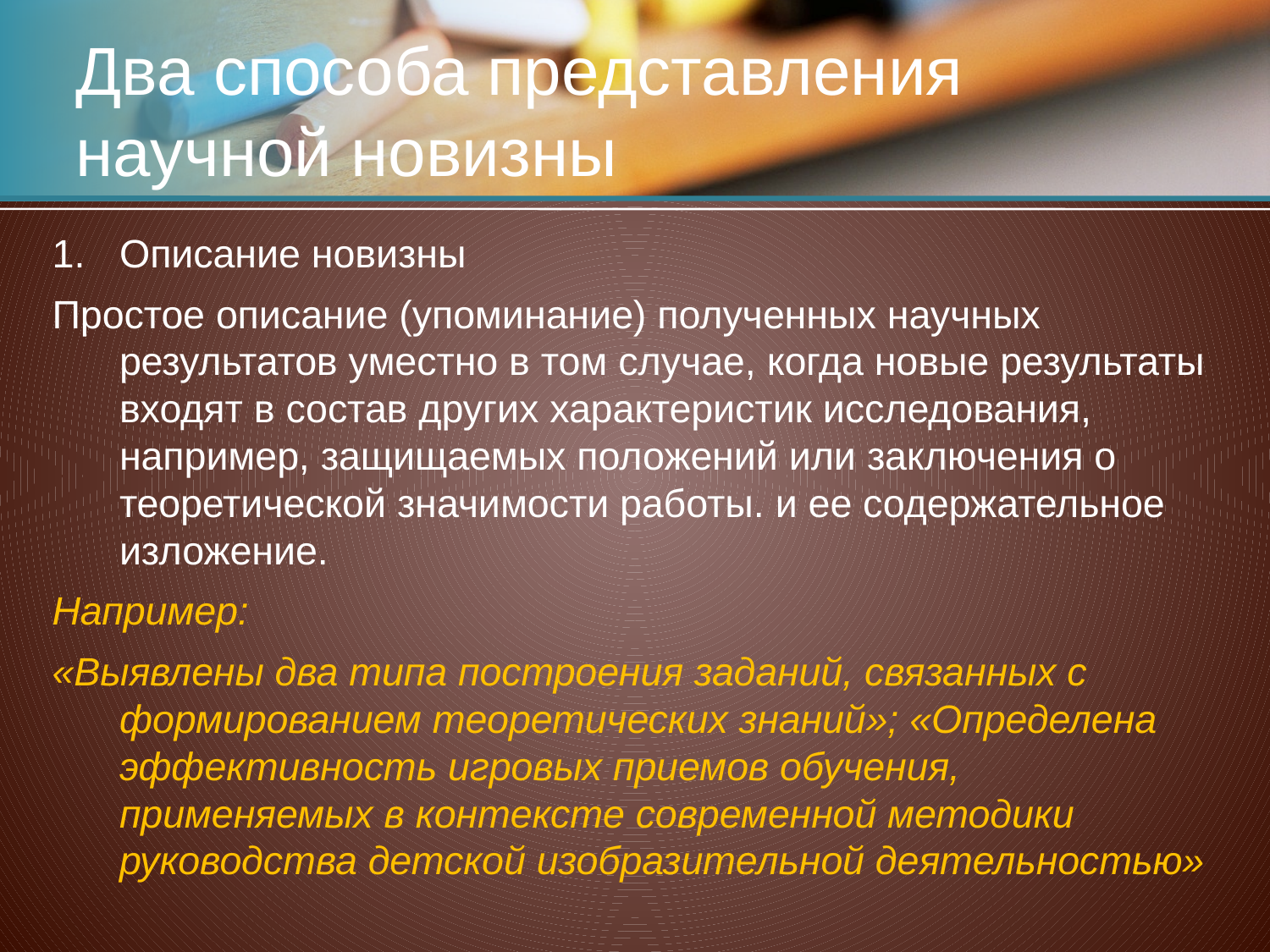

# Два способа представления научной новизны
Описание новизны
Простое описание (упоминание) полученных научных результатов уместно в том случае, когда новые результаты входят в состав других характеристик исследования, например, защищаемых положений или заключения о теоретической значимости работы. и ее содержательное изложение.
Например:
«Выявлены два типа построения заданий, связанных с формированием теоретических знаний»; «Определена эффективность игровых приемов обучения, применяемых в контексте современной методики руководства детской изобразительной деятельностью»